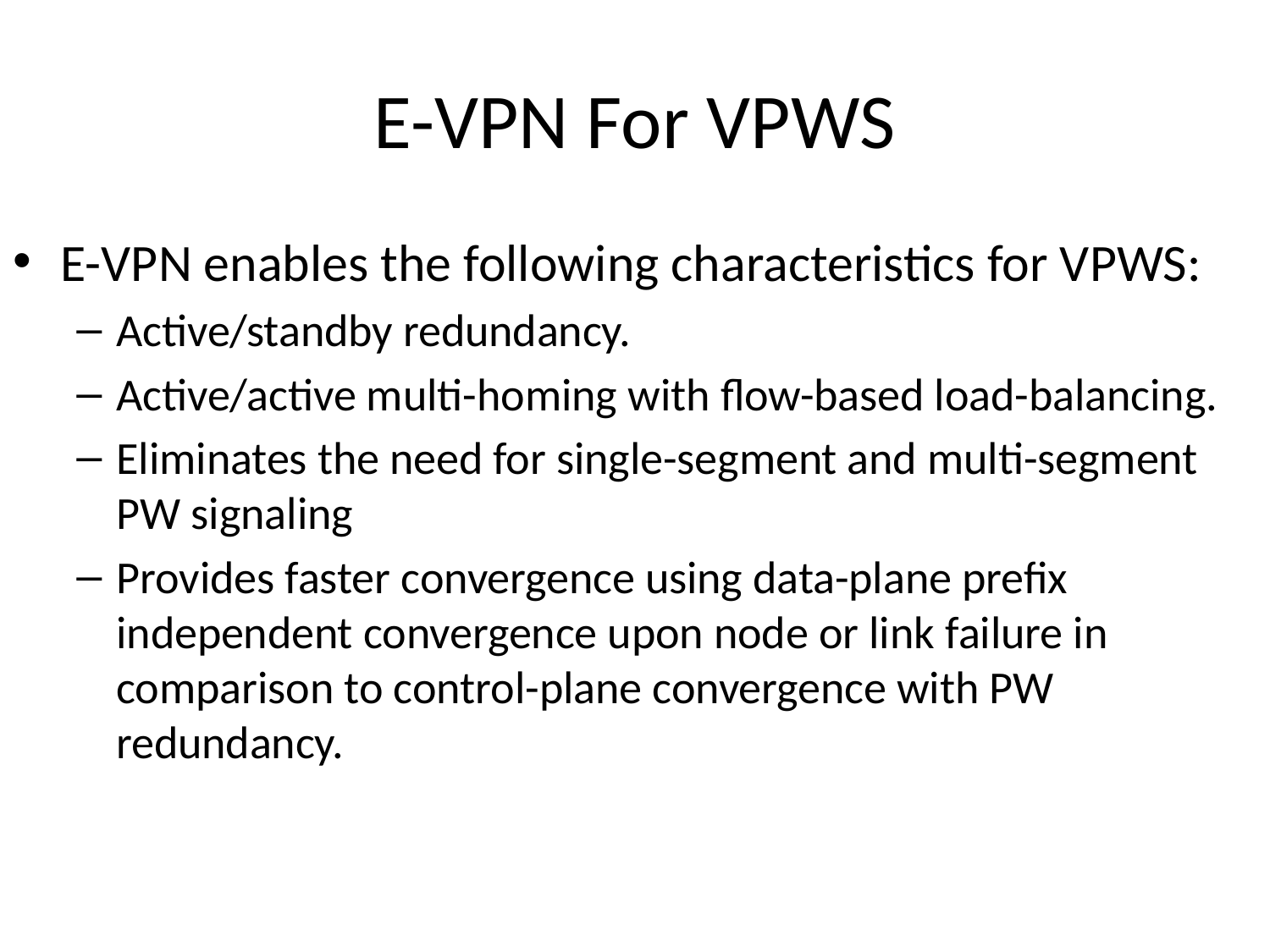

# E-VPN For VPWS
E-VPN enables the following characteristics for VPWS:
Active/standby redundancy.
Active/active multi-homing with flow-based load-balancing.
Eliminates the need for single-segment and multi-segment PW signaling
Provides faster convergence using data-plane prefix independent convergence upon node or link failure in comparison to control-plane convergence with PW redundancy.